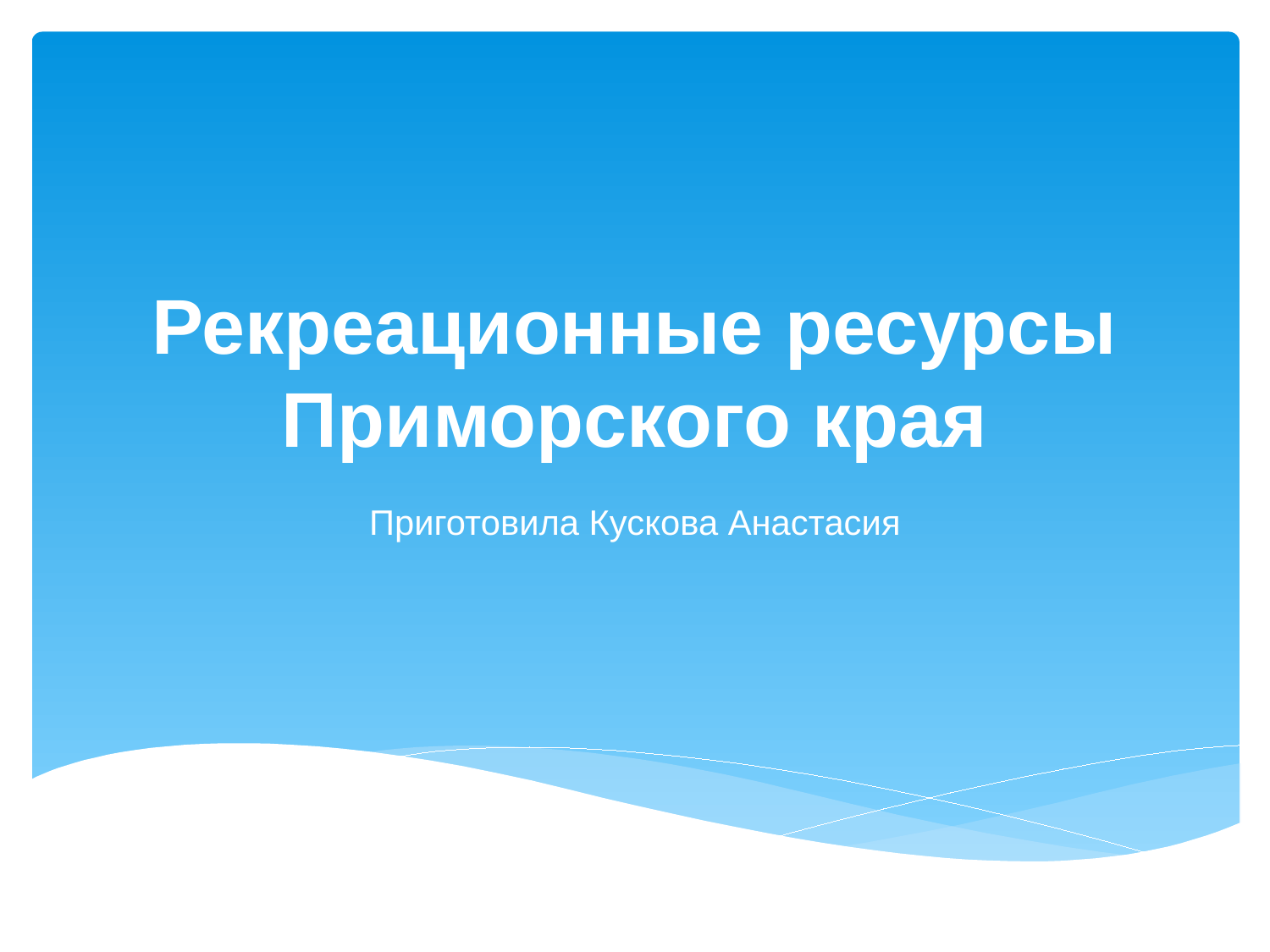

# Рекреационные ресурсы Приморского края
Приготовила Кускова Анастасия